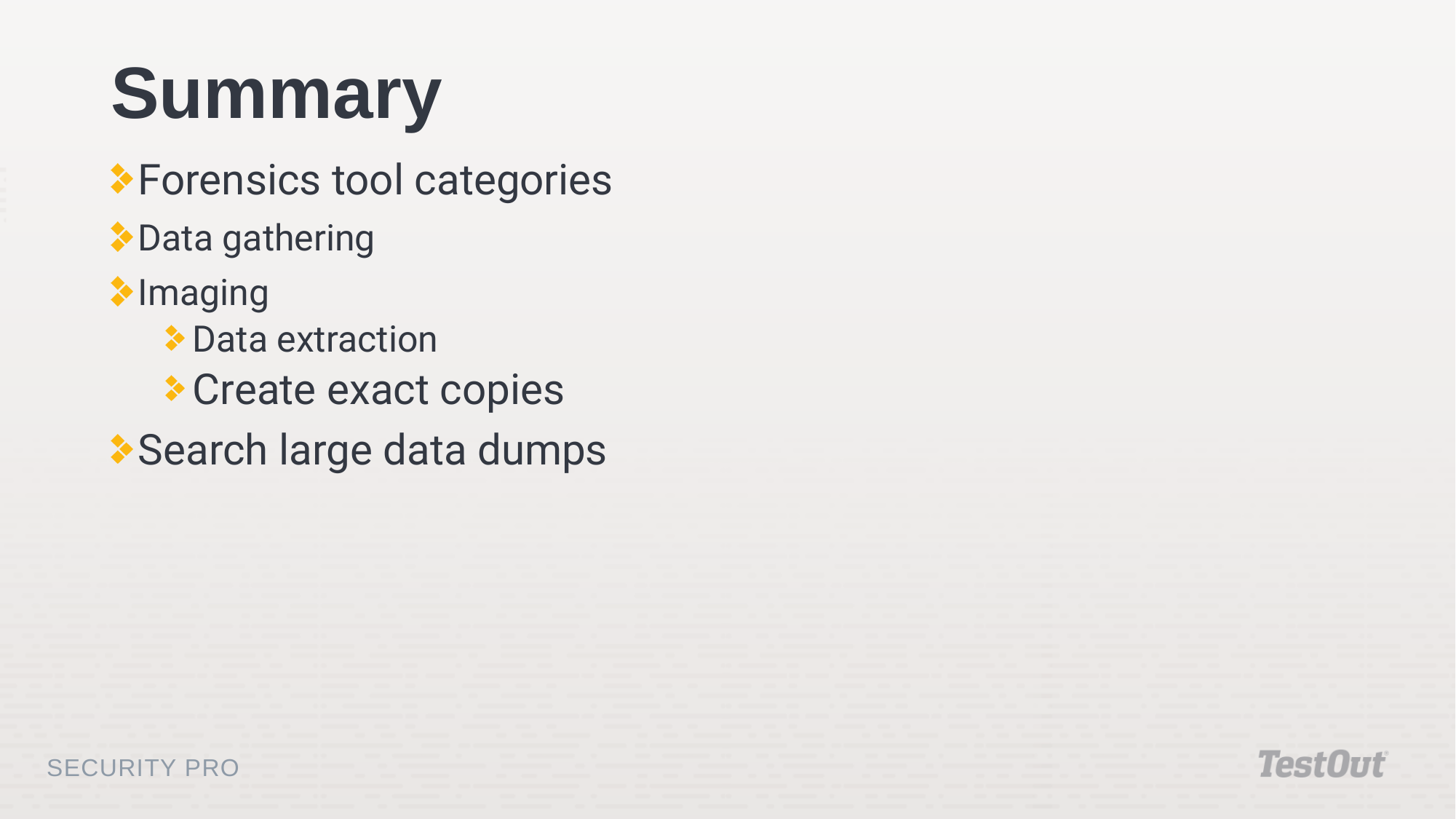

# Summary
Forensics tool categories
Data gathering
Imaging
Data extraction
Create exact copies
Search large data dumps
Security Pro